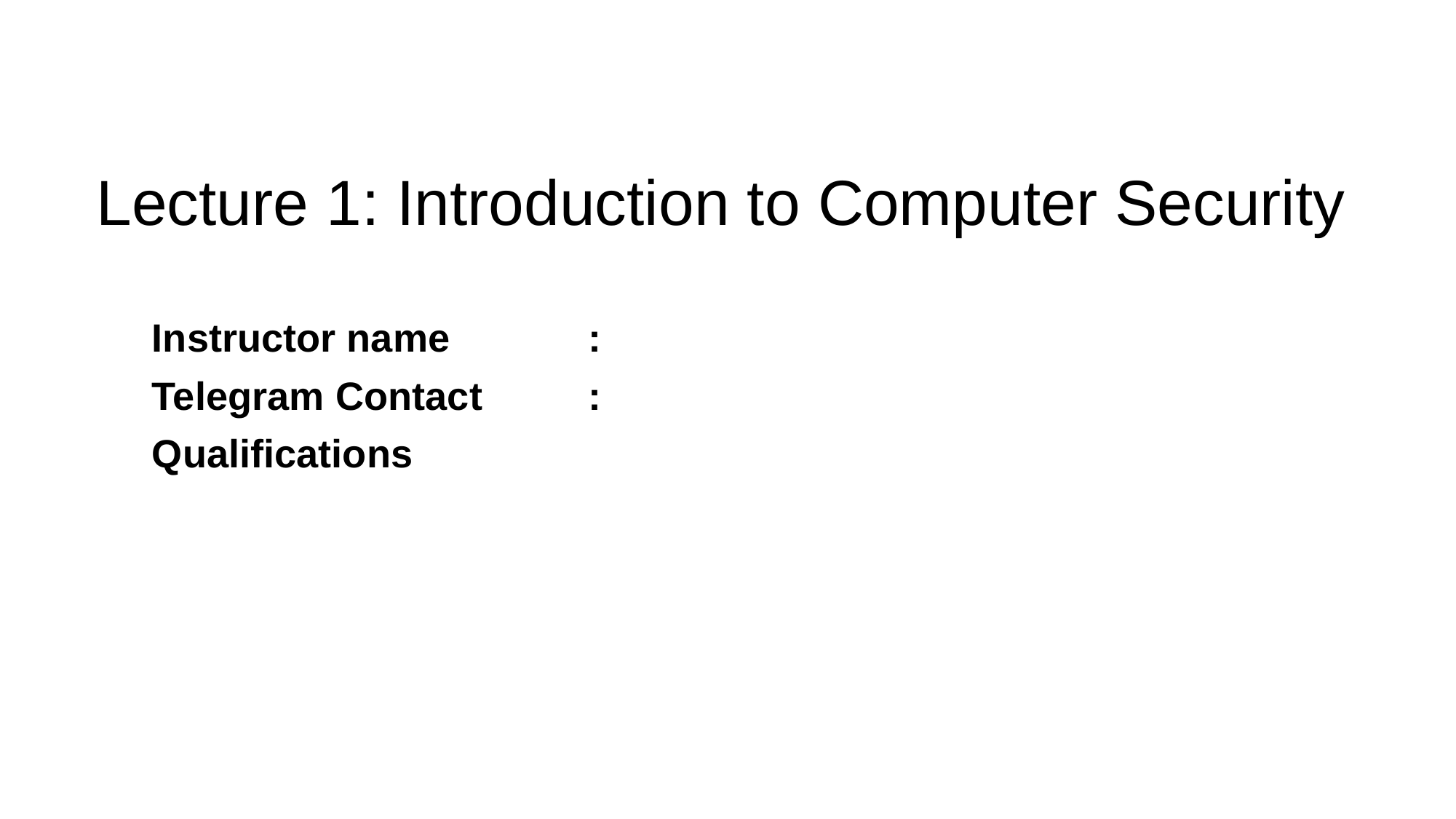

# Lecture 1: Introduction to Computer Security
Instructor name		:
Telegram Contact	:
Qualifications